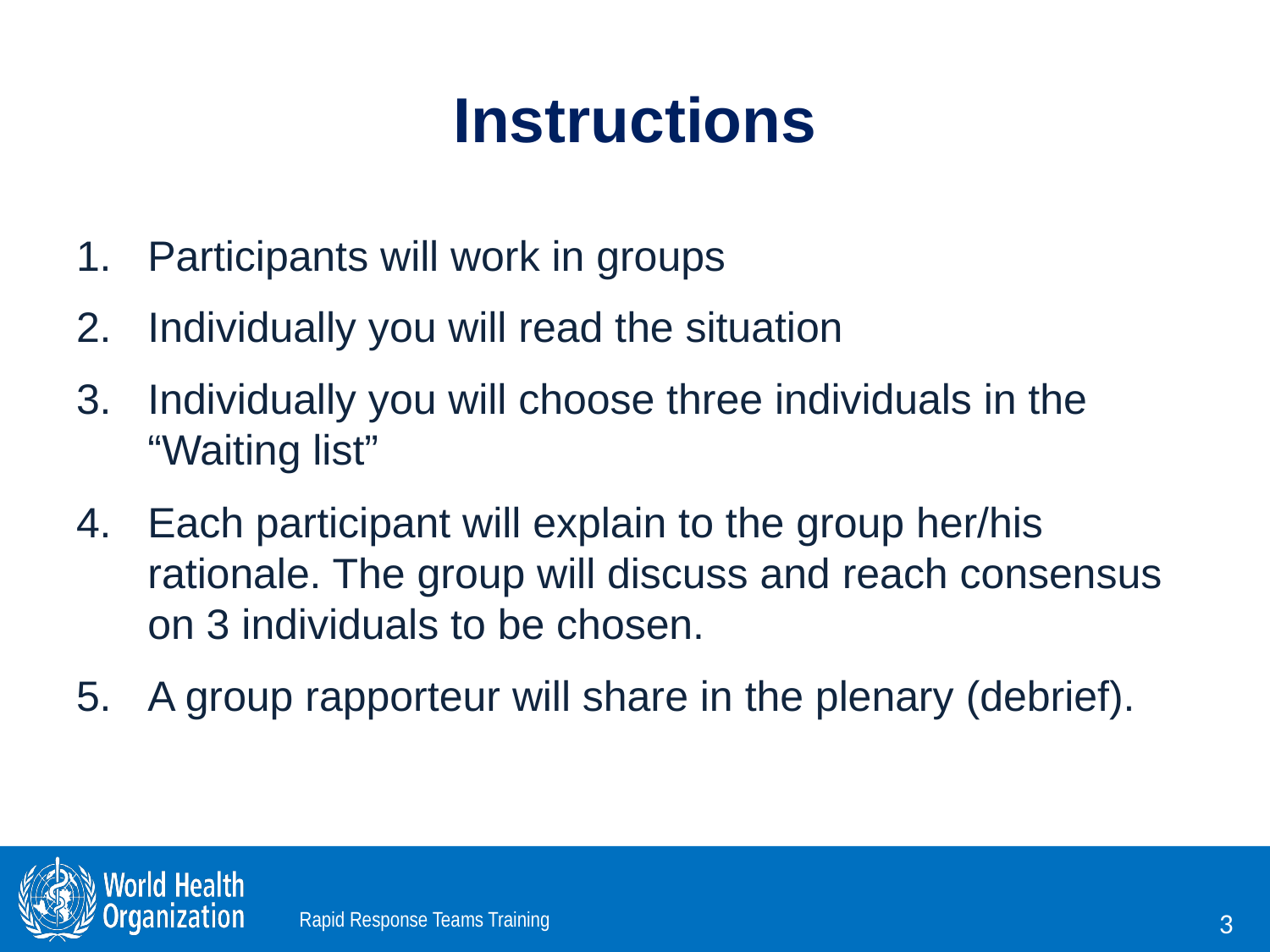

# Instructions
Participants will work in groups
Individually you will read the situation
Individually you will choose three individuals in the “Waiting list”
Each participant will explain to the group her/his rationale. The group will discuss and reach consensus on 3 individuals to be chosen.
A group rapporteur will share in the plenary (debrief).